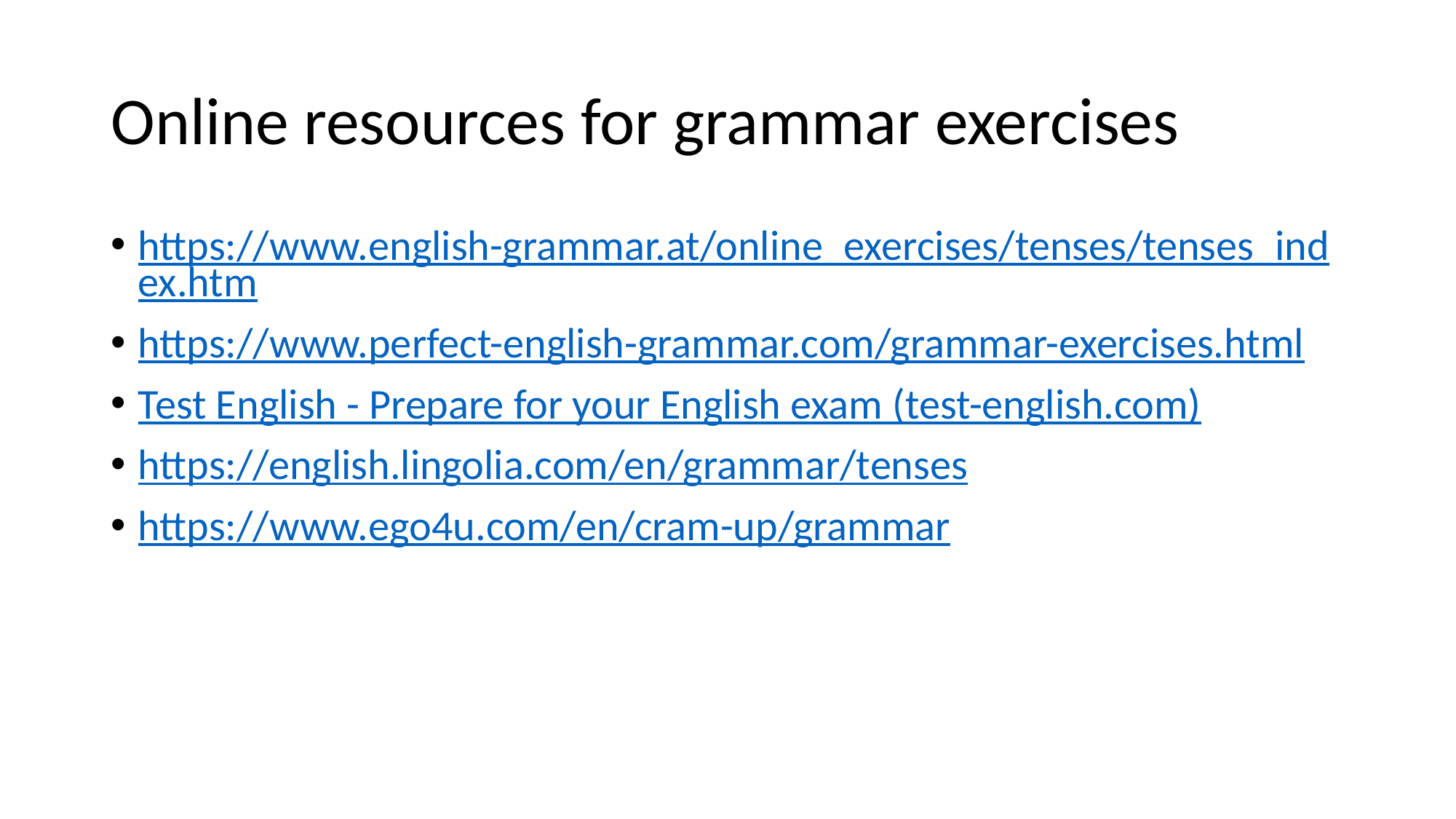

# Online resources for grammar exercises
https://www.english-grammar.at/online_exercises/tenses/tenses_index.htm
https://www.perfect-english-grammar.com/grammar-exercises.html
Test English - Prepare for your English exam (test-english.com)
https://english.lingolia.com/en/grammar/tenses
https://www.ego4u.com/en/cram-up/grammar